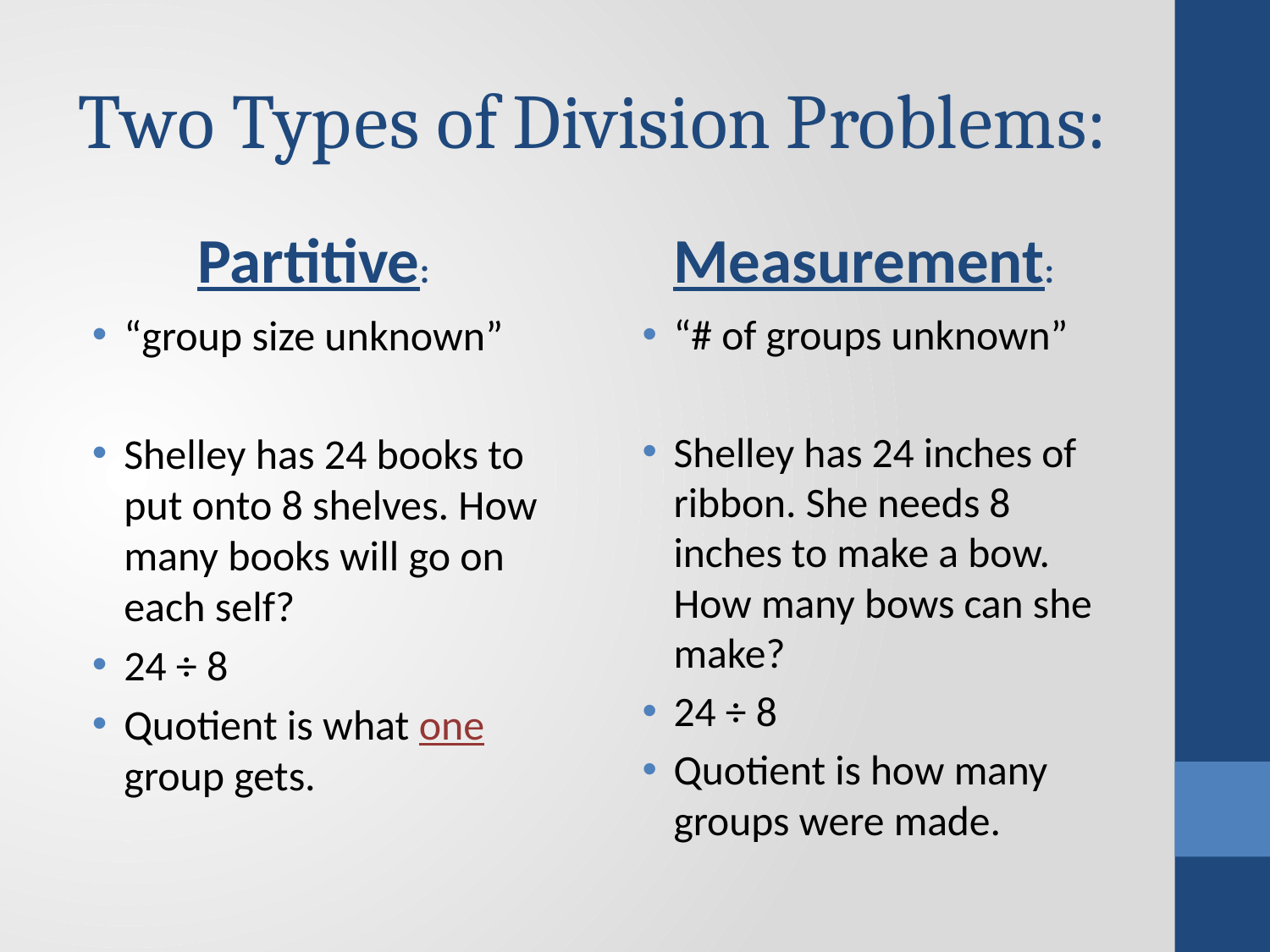

# Two Types of Division Problems:
Partitive:
Measurement:
“group size unknown”

Shelley has 24 books to put onto 8 shelves. How many books will go on each self?
24 ÷ 8
Quotient is what one group gets.
“# of groups unknown”

Shelley has 24 inches of ribbon. She needs 8 inches to make a bow. How many bows can she make?
24 ÷ 8
Quotient is how many groups were made.